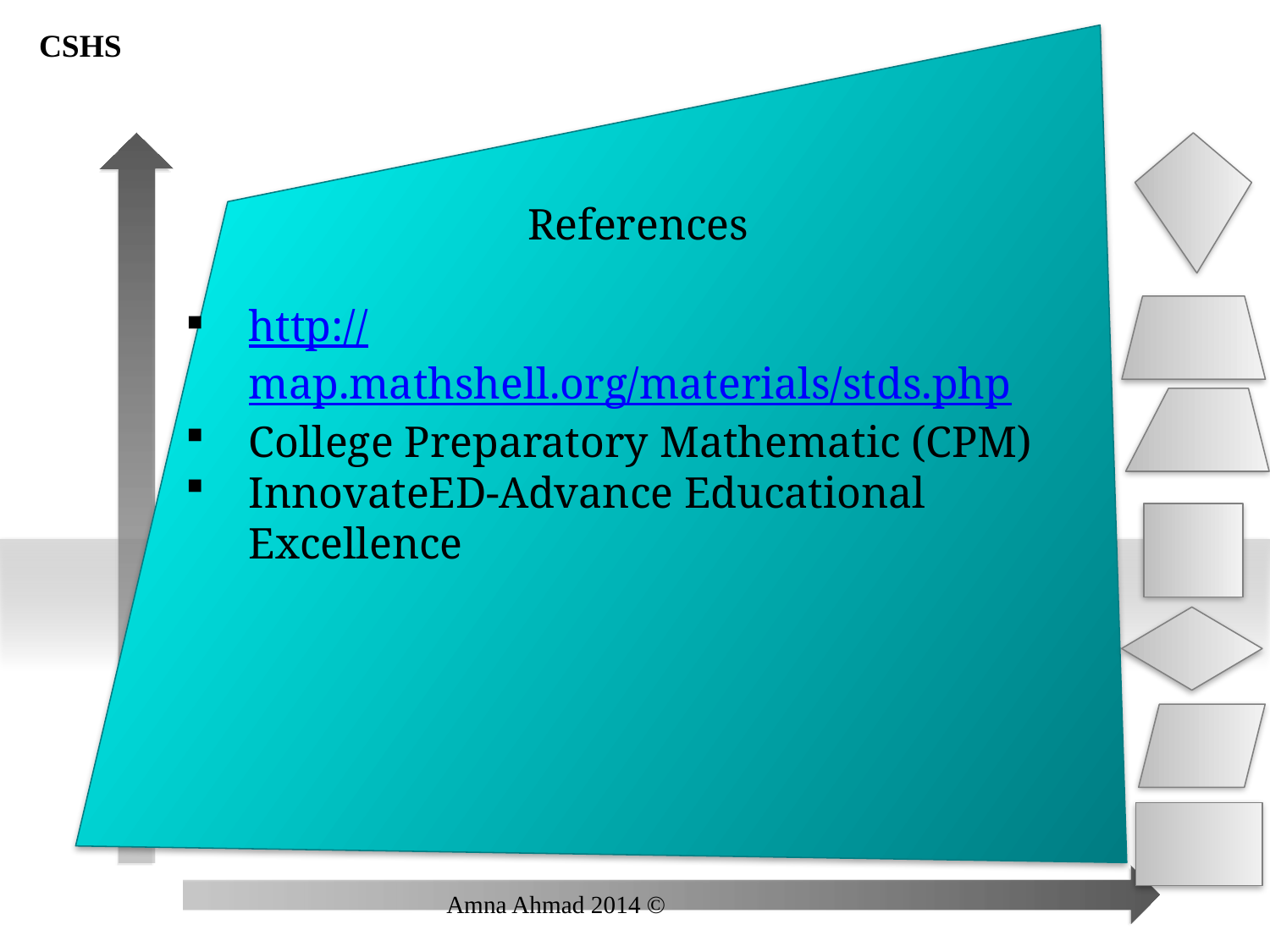

CSHS

References

http://map.mathshell.org/materials/stds.php
College Preparatory Mathematic (CPM)
InnovateED-Advance Educational Excellence

Amna Ahmad 2014 ©